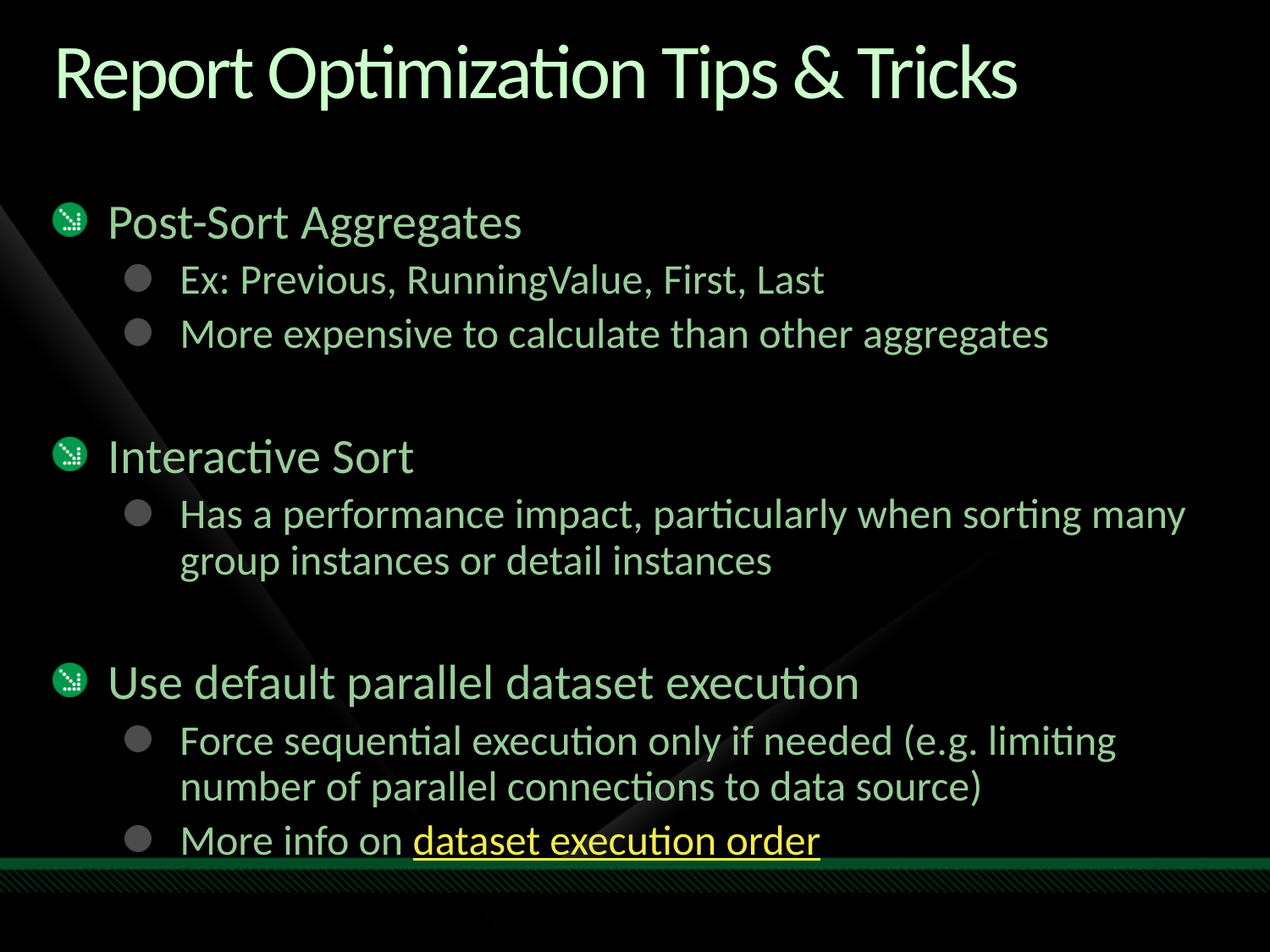

# Report Optimization Tips & Tricks
Post-Sort Aggregates
Ex: Previous, RunningValue, First, Last
More expensive to calculate than other aggregates

Interactive Sort
Has a performance impact, particularly when sorting many group instances or detail instances

Use default parallel dataset execution
Force sequential execution only if needed (e.g. limiting number of parallel connections to data source)
More info on dataset execution order